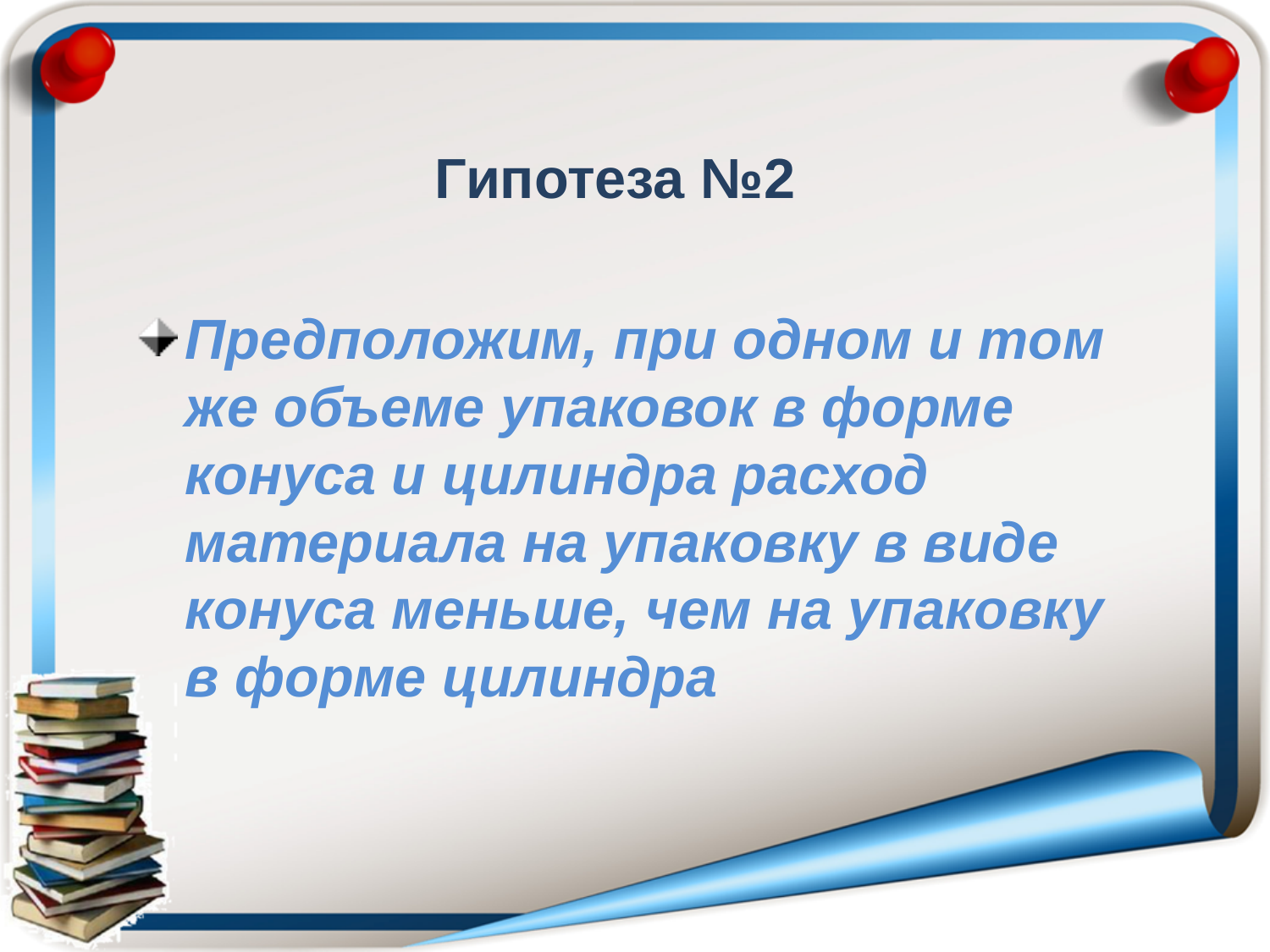

Гипотеза №2
Предположим, при одном и том же объеме упаковок в форме конуса и цилиндра расход материала на упаковку в виде конуса меньше, чем на упаковку в форме цилиндра